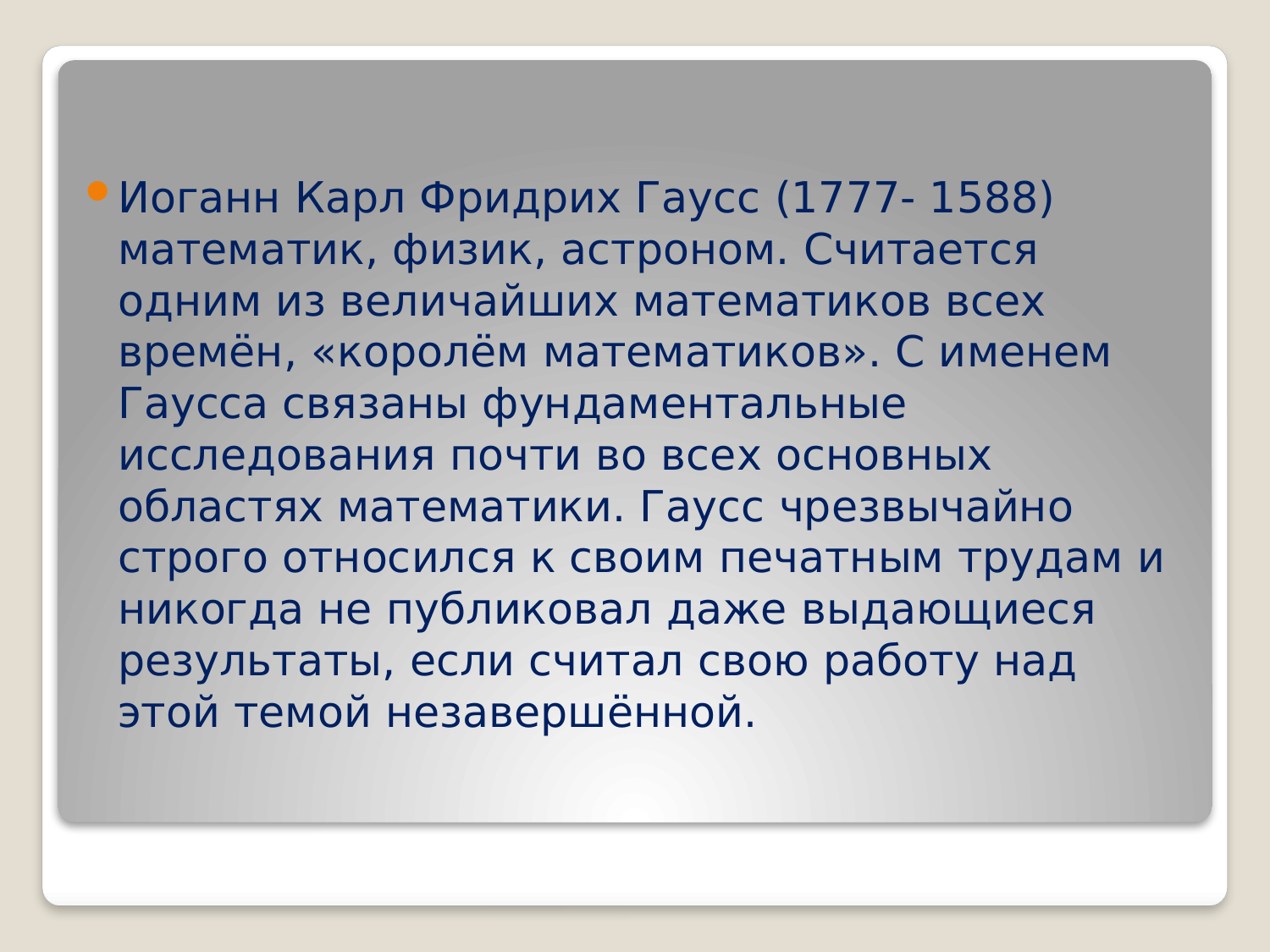

#

Иоганн Карл Фридрих Гаусс (1777- 1588) математик, физик, астроном. Считается одним из величайших математиков всех времён, «королём математиков». С именем Гаусса связаны фундаментальные исследования почти во всех основных областях математики. Гаусс чрезвычайно строго относился к своим печатным трудам и никогда не публиковал даже выдающиеся результаты, если считал свою работу над этой темой незавершённой.